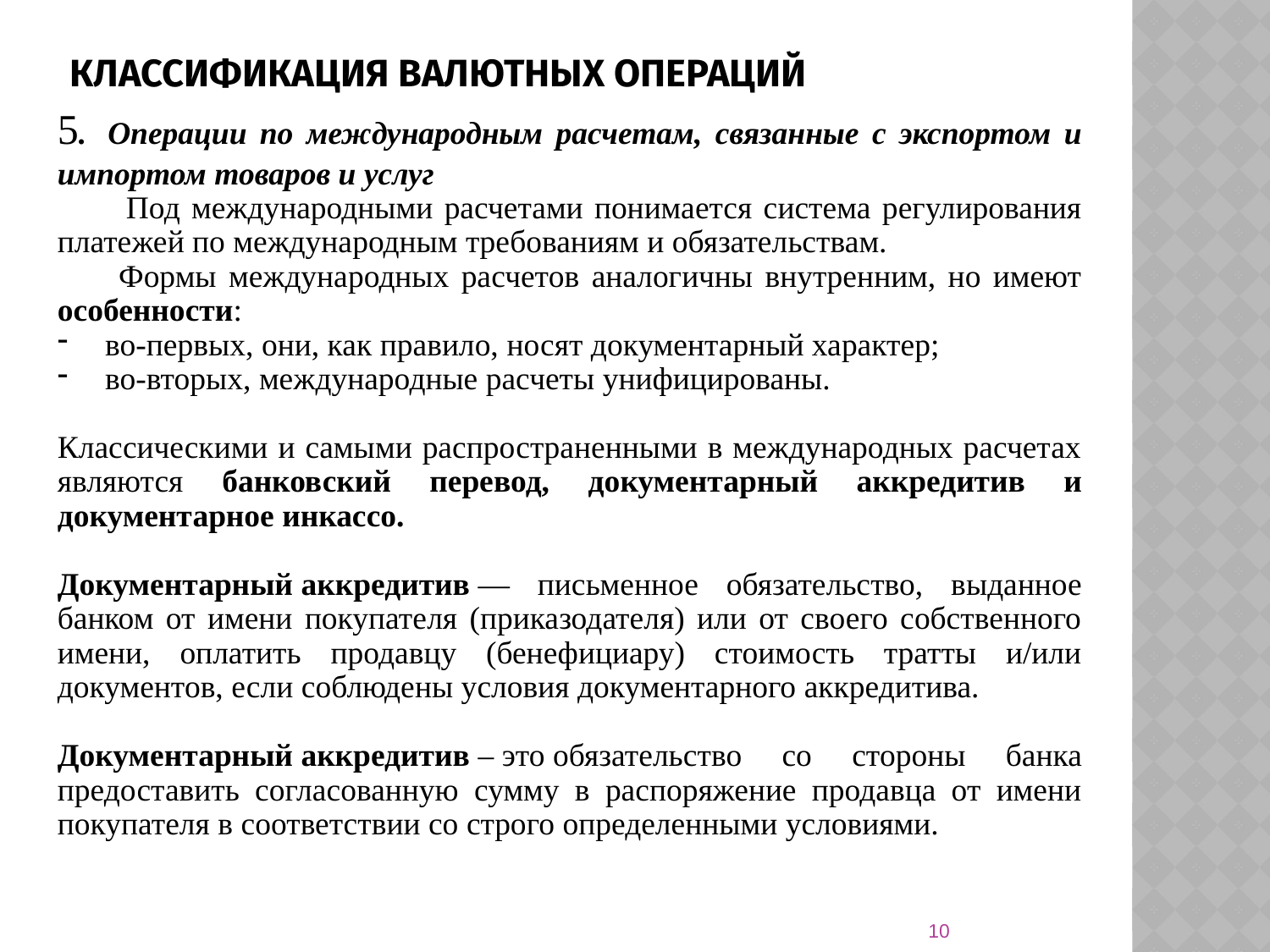

# Классификация валютных операций
5.  Операции по международным расчетам, связанные с экспортом и импортом товаров и услуг
      Под международными расчетами понимается система регулирования платежей по международным требованиям и обязательствам.
     Формы международных расчетов аналогичны внутренним, но имеют особенности:
во-первых, они, как правило, носят документарный характер;
во-вторых, международные расчеты унифицированы.

Классическими и самыми распространенными в международных расчетах являются банковский перевод, документарный аккредитив и документарное инкассо.

Документарный аккредитив — письменное обязательство, выданное банком от имени покупателя (приказодателя) или от своего собственного имени, оплатить продавцу (бенефициару) стоимость тратты и/или документов, если соблюдены условия документарного аккредитива.

Документарный аккредитив – это обязательство со стороны банка предоставить согласованную сумму в распоряжение продавца от имени покупателя в соответствии со строго определенными условиями.

10